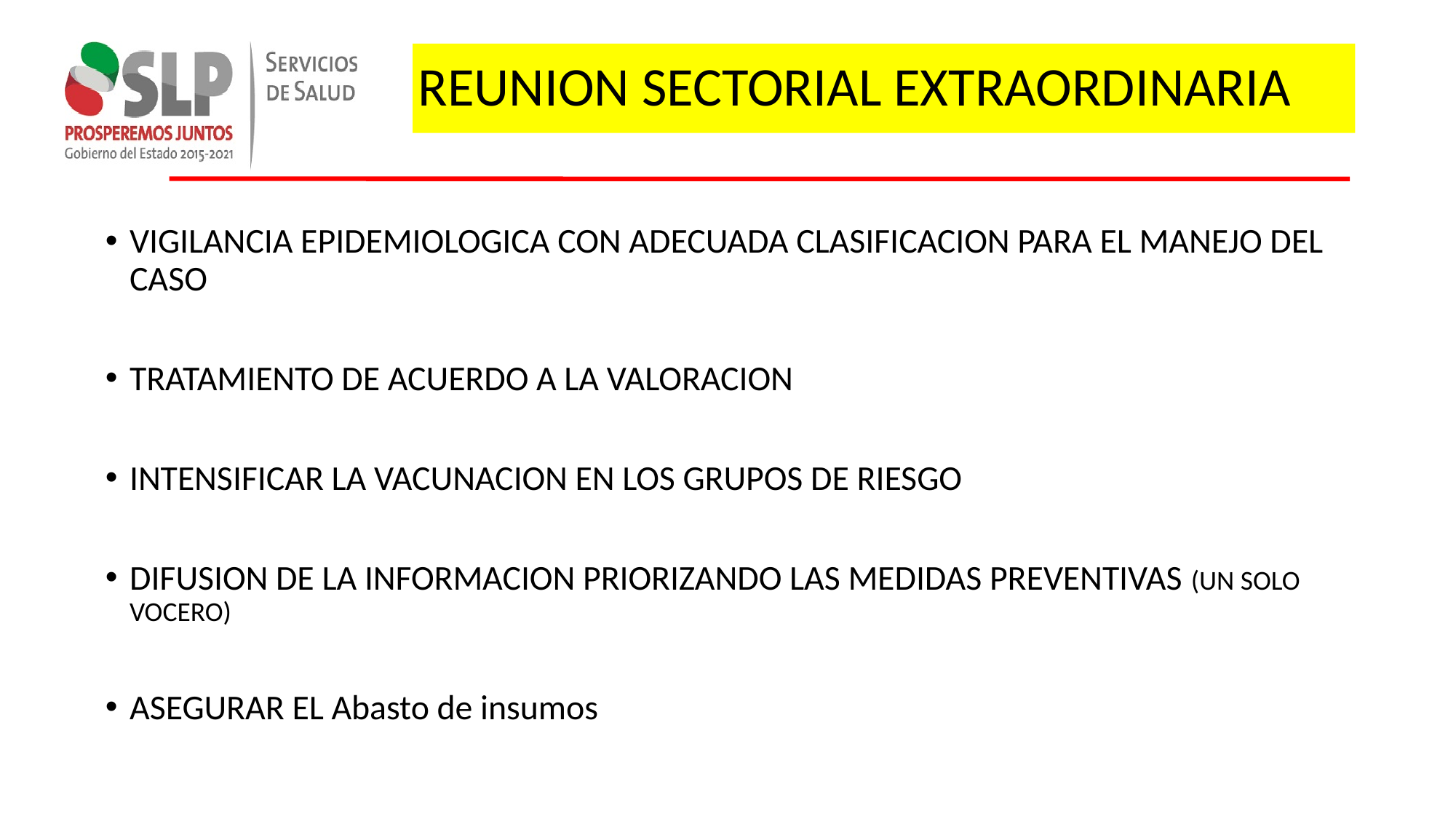

# REUNION SECTORIAL EXTRAORDINARIA
VIGILANCIA EPIDEMIOLOGICA CON ADECUADA CLASIFICACION PARA EL MANEJO DEL CASO

TRATAMIENTO DE ACUERDO A LA VALORACION

INTENSIFICAR LA VACUNACION EN LOS GRUPOS DE RIESGO

DIFUSION DE LA INFORMACION PRIORIZANDO LAS MEDIDAS PREVENTIVAS (UN SOLO VOCERO)

ASEGURAR EL Abasto de insumos